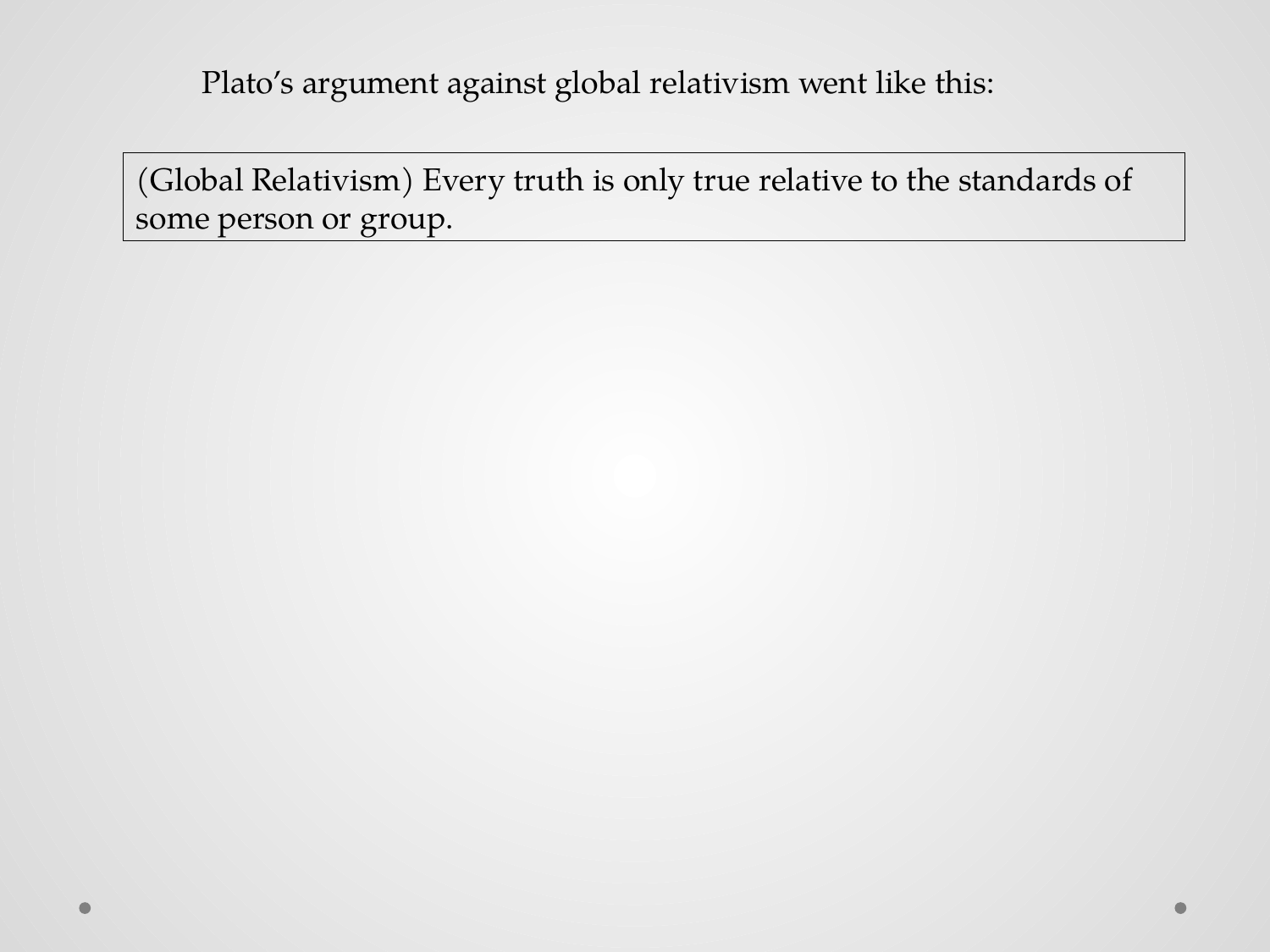

Plato’s argument against global relativism went like this:
(Global Relativism) Every truth is only true relative to the standards of some person or group.